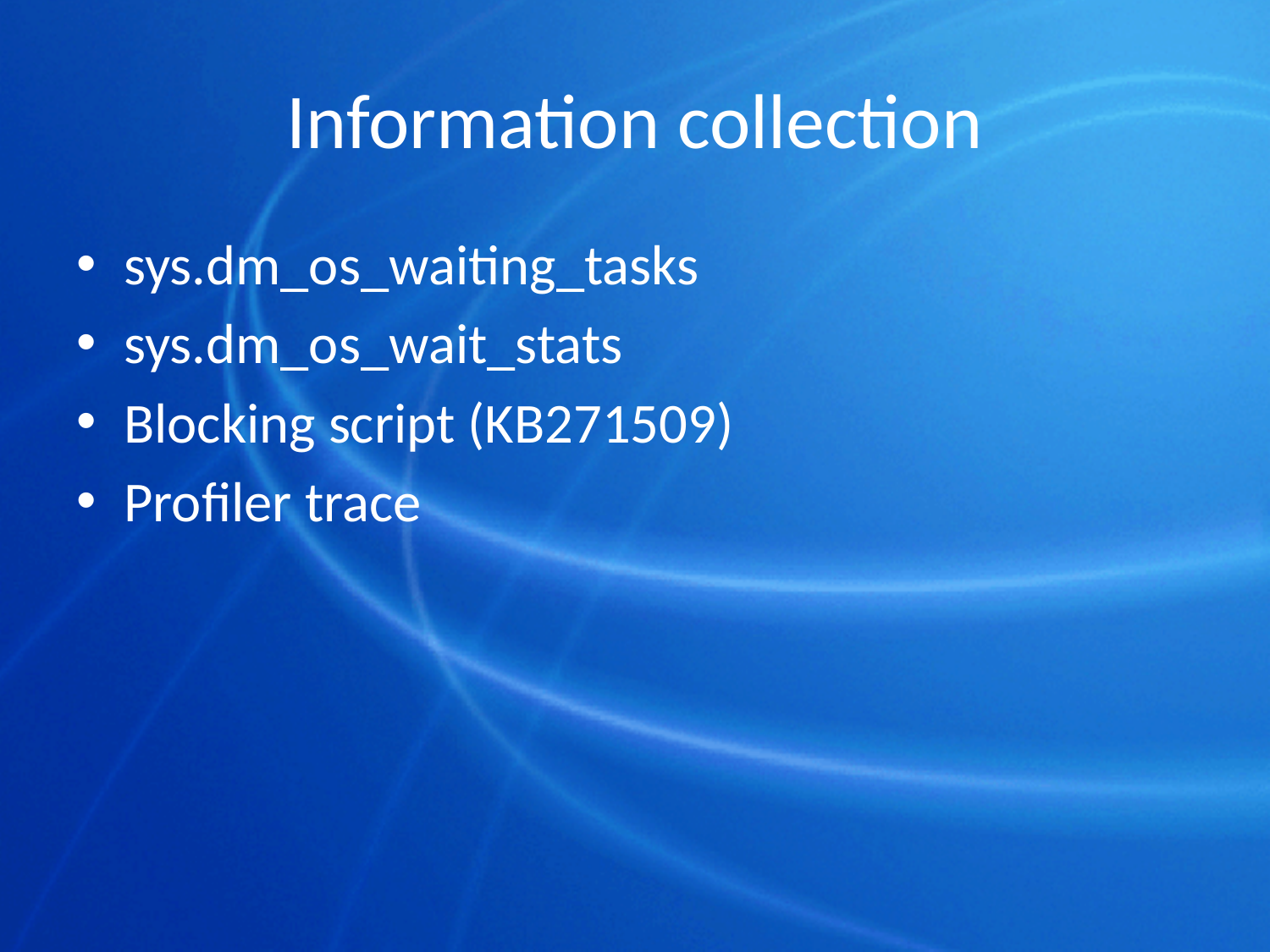

# Information collection
sys.dm_os_waiting_tasks
sys.dm_os_wait_stats
Blocking script (KB271509)
Profiler trace